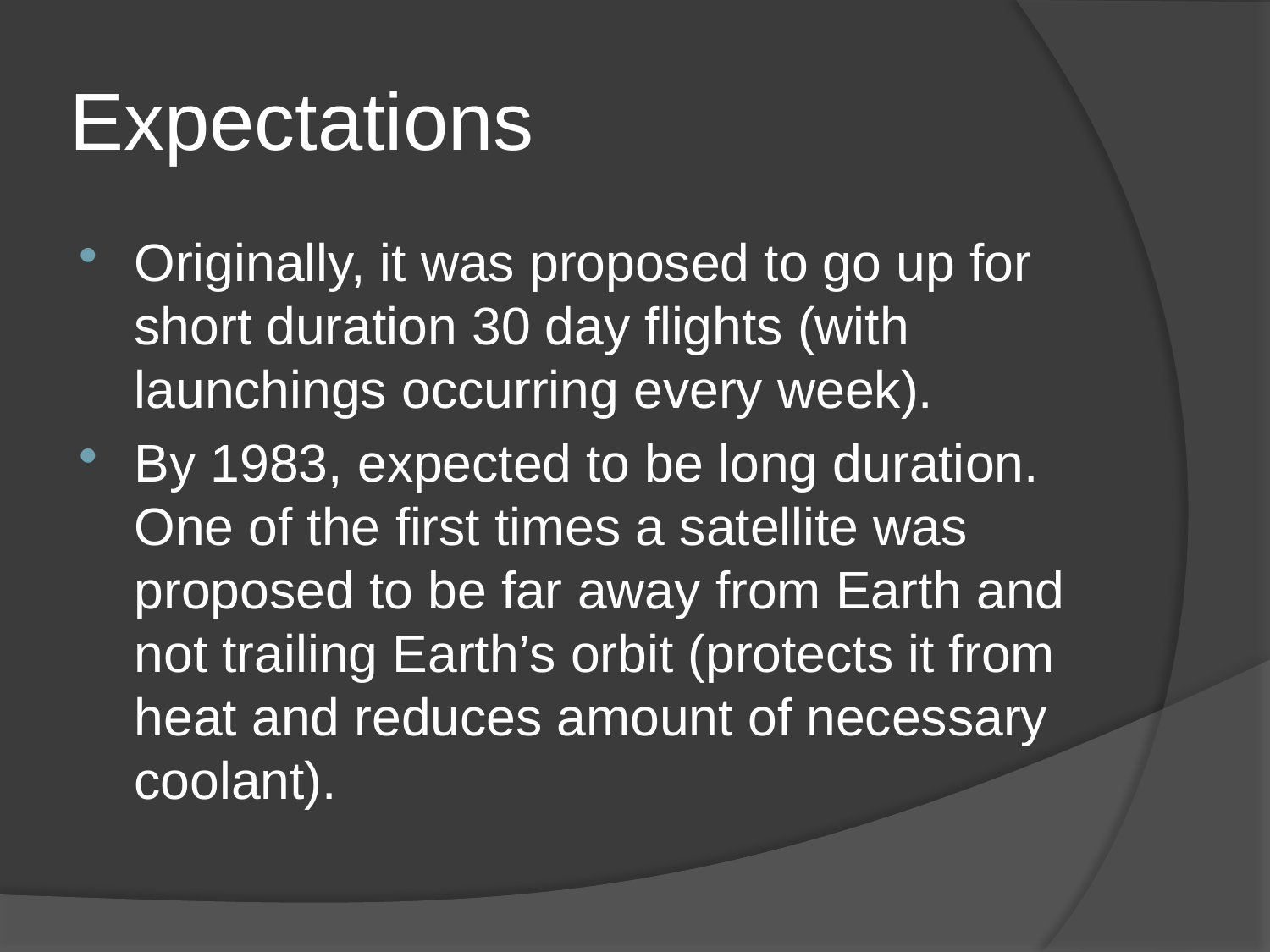

# Expectations
Originally, it was proposed to go up for short duration 30 day flights (with launchings occurring every week).
By 1983, expected to be long duration. One of the first times a satellite was proposed to be far away from Earth and not trailing Earth’s orbit (protects it from heat and reduces amount of necessary coolant).